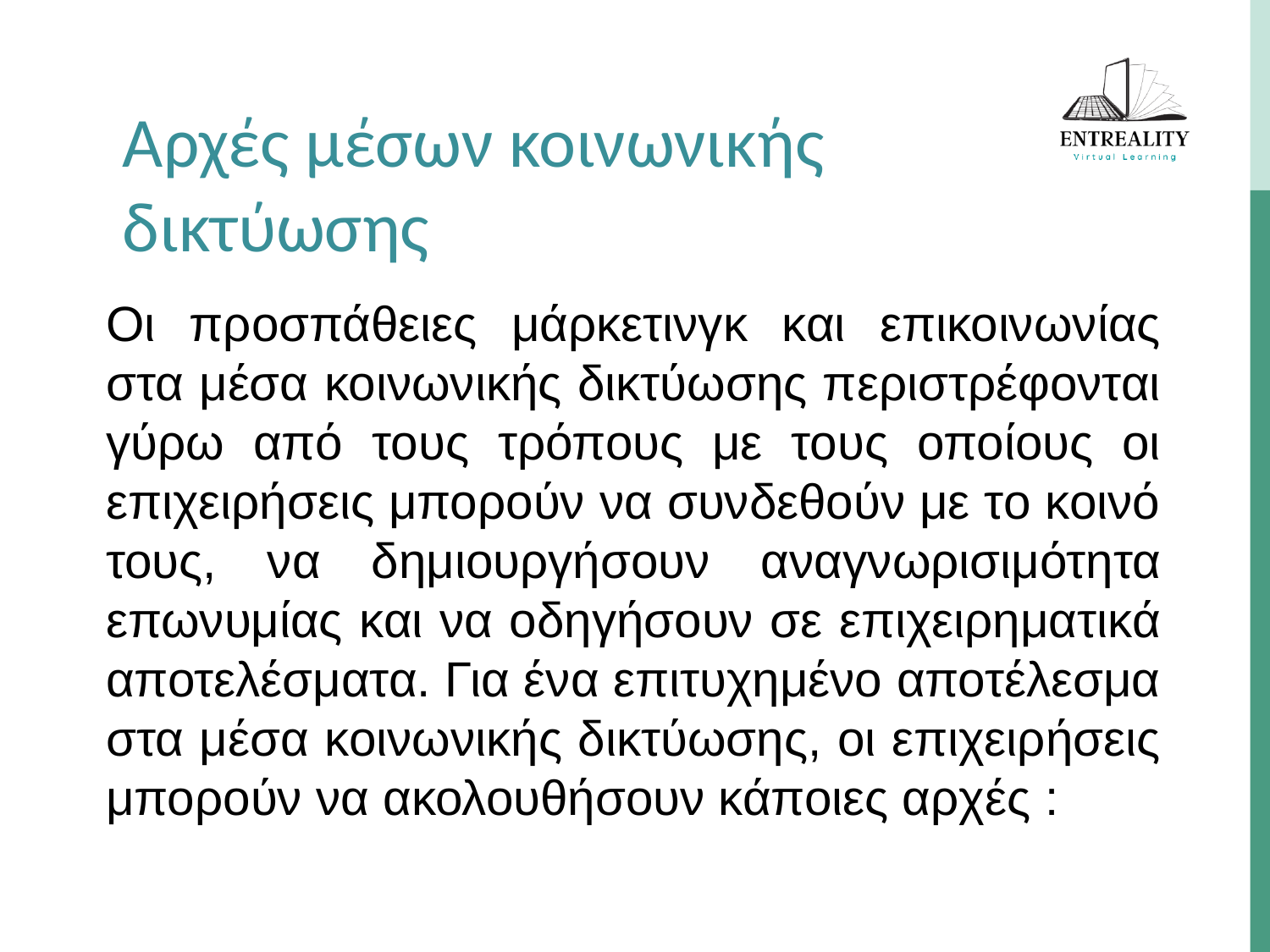

Αρχές μέσων κοινωνικής δικτύωσης
Οι προσπάθειες μάρκετινγκ και επικοινωνίας στα μέσα κοινωνικής δικτύωσης περιστρέφονται γύρω από τους τρόπους με τους οποίους οι επιχειρήσεις μπορούν να συνδεθούν με το κοινό τους, να δημιουργήσουν αναγνωρισιμότητα επωνυμίας και να οδηγήσουν σε επιχειρηματικά αποτελέσματα. Για ένα επιτυχημένο αποτέλεσμα στα μέσα κοινωνικής δικτύωσης, οι επιχειρήσεις μπορούν να ακολουθήσουν κάποιες αρχές :